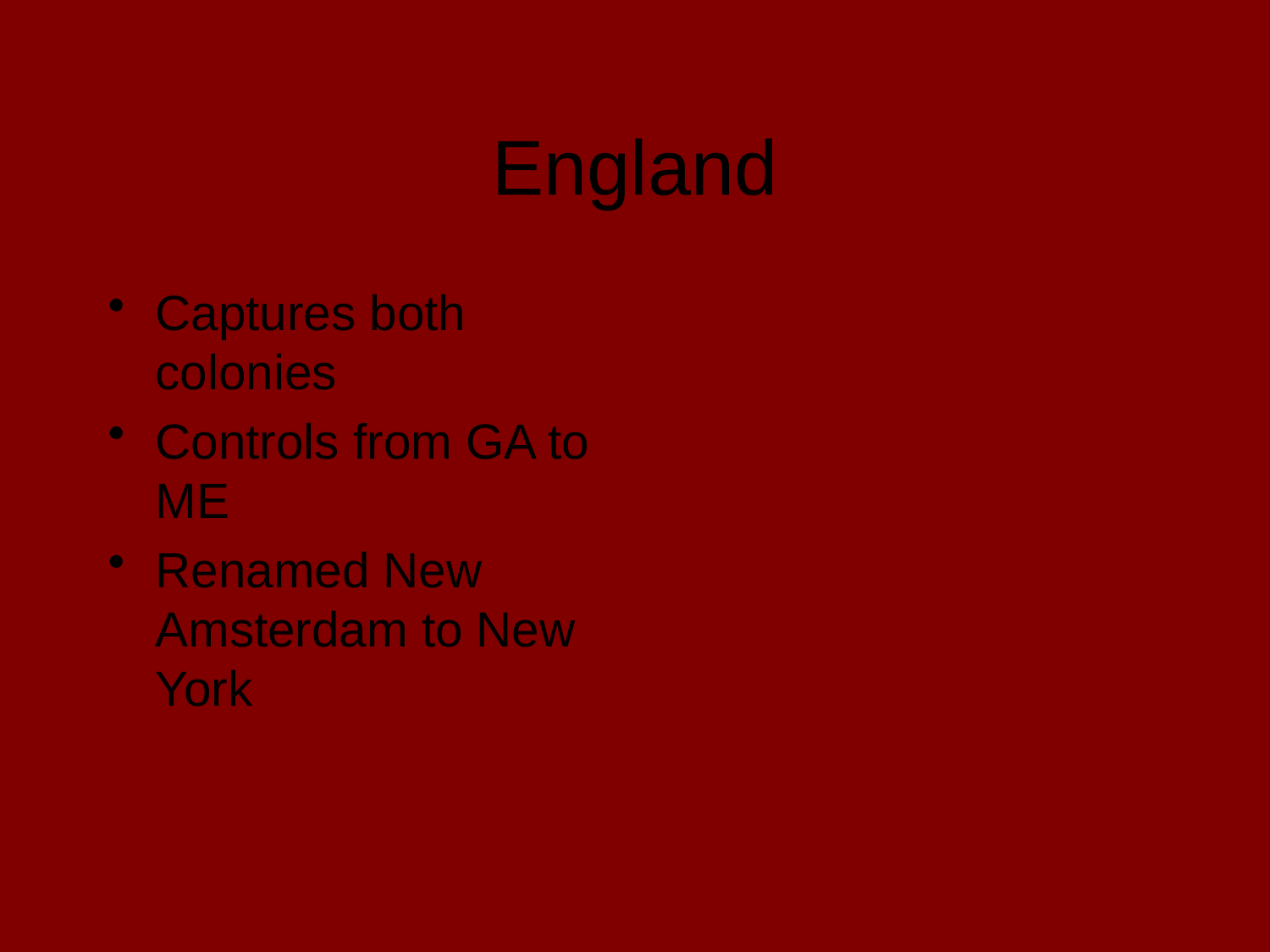

# England
Captures both colonies
Controls from GA to ME
Renamed New Amsterdam to New York